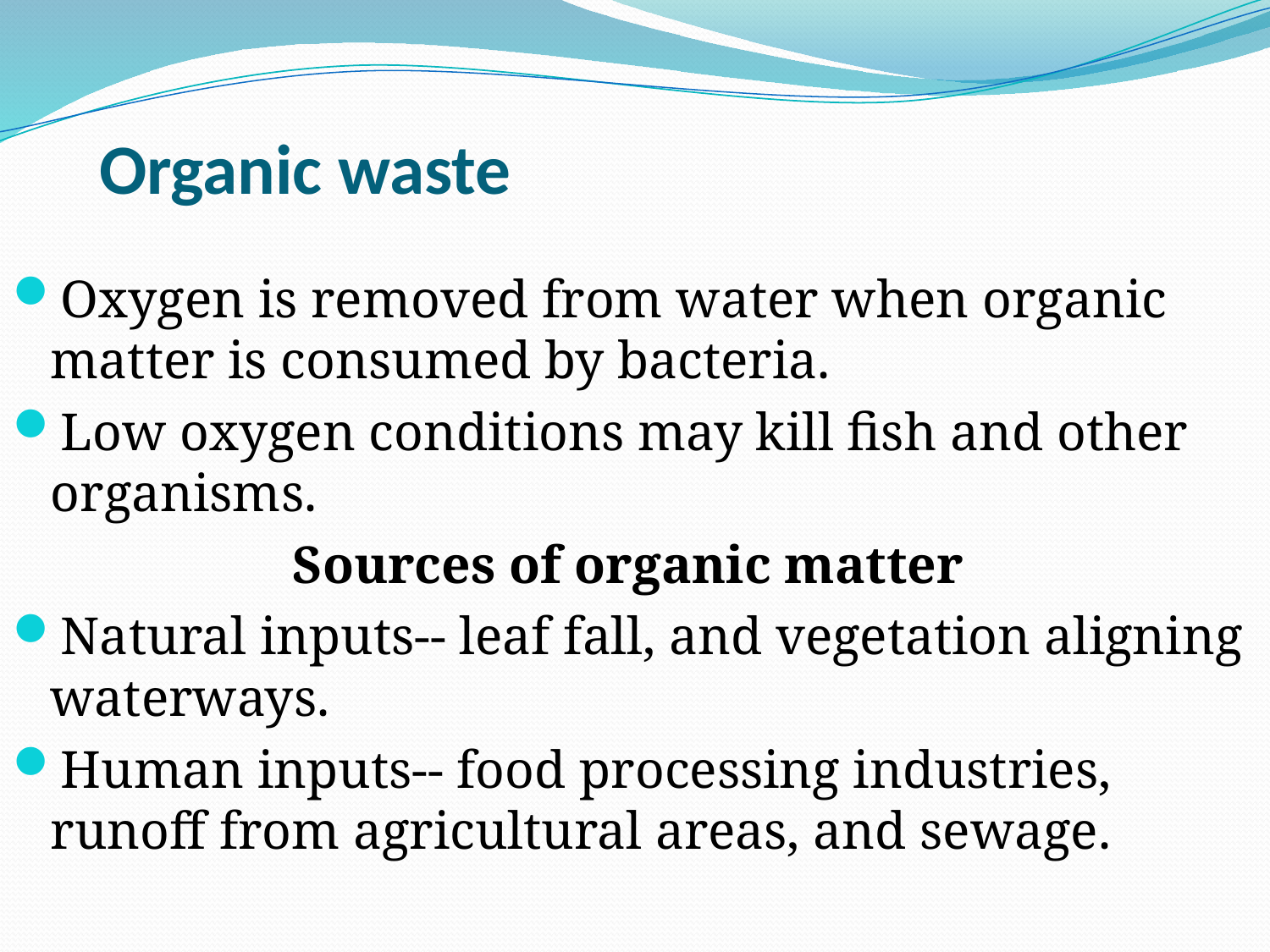

# Organic waste

Oxygen is removed from water when organic matter is consumed by bacteria.
Low oxygen conditions may kill fish and other organisms.
Sources of organic matter
Natural inputs-- leaf fall, and vegetation aligning waterways.
Human inputs-- food processing industries,  runoff from agricultural areas, and sewage.